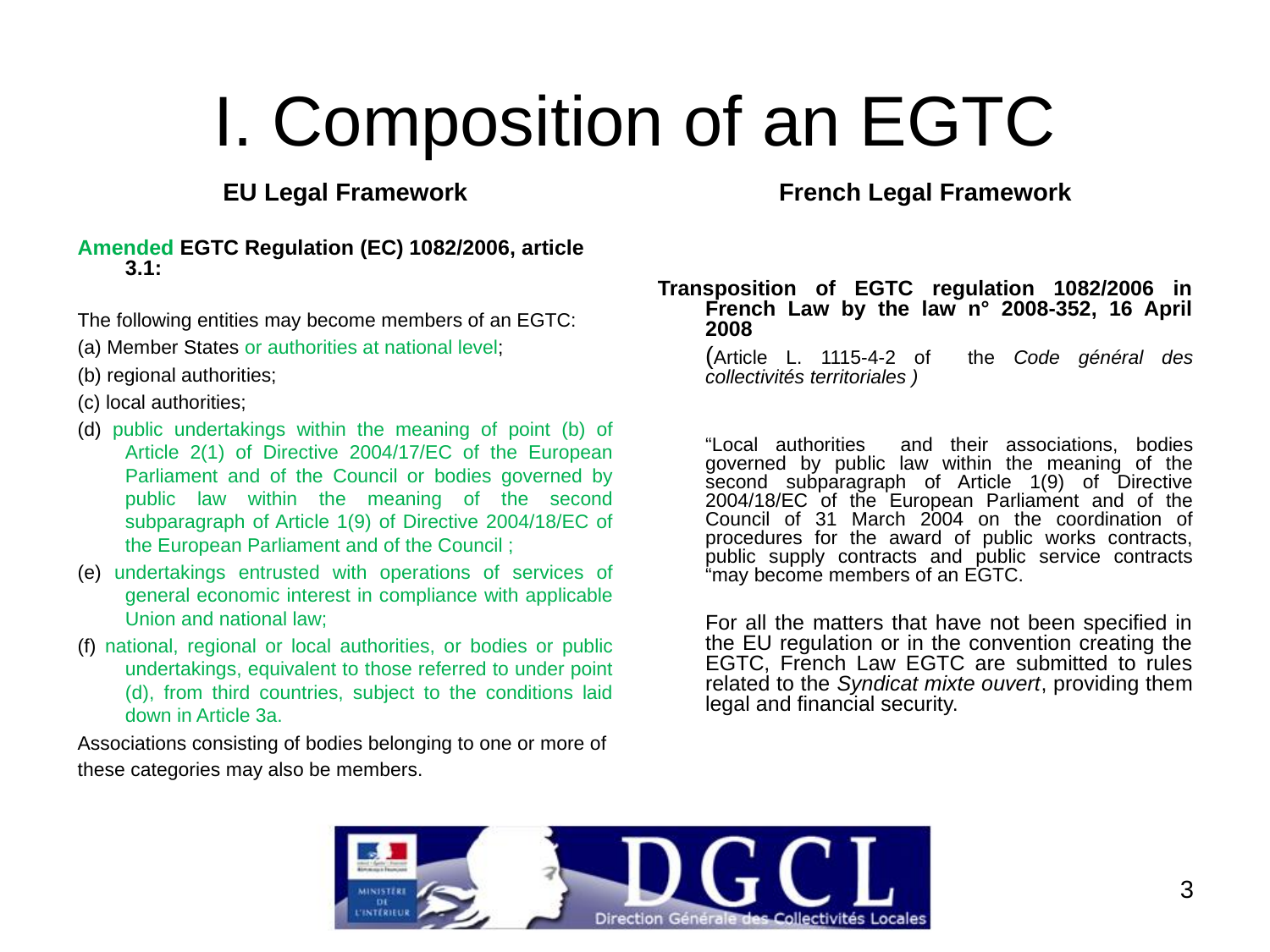

# I. Composition of an EGTC
EU Legal Framework

Amended EGTC Regulation (EC) 1082/2006, article 3.1:

The following entities may become members of an EGTC:
(a) Member States or authorities at national level;
(b) regional authorities;
(c) local authorities;
(d) public undertakings within the meaning of point (b) of Article 2(1) of Directive 2004/17/EC of the European Parliament and of the Council or bodies governed by public law within the meaning of the second subparagraph of Article 1(9) of Directive 2004/18/EC of the European Parliament and of the Council ;
(e) undertakings entrusted with operations of services of general economic interest in compliance with applicable Union and national law;
(f) national, regional or local authorities, or bodies or public undertakings, equivalent to those referred to under point (d), from third countries, subject to the conditions laid down in Article 3a.
Associations consisting of bodies belonging to one or more of
these categories may also be members.

French Legal Framework

Transposition of EGTC regulation 1082/2006 in French Law by the law n° 2008-352, 16 April 2008
	(Article L. 1115-4-2 of  the Code général des collectivités territoriales )

	“Local authorities  and their associations, bodies governed by public law within the meaning of the second subparagraph of Article 1(9) of Directive 2004/18/EC of the European Parliament and of the Council of 31 March 2004 on the coordination of procedures for the award of public works contracts, public supply contracts and public service contracts “may become members of an EGTC.

	For all the matters that have not been specified in the EU regulation or in the convention creating the EGTC, French Law EGTC are submitted to rules related to the Syndicat mixte ouvert, providing them legal and financial security.

3